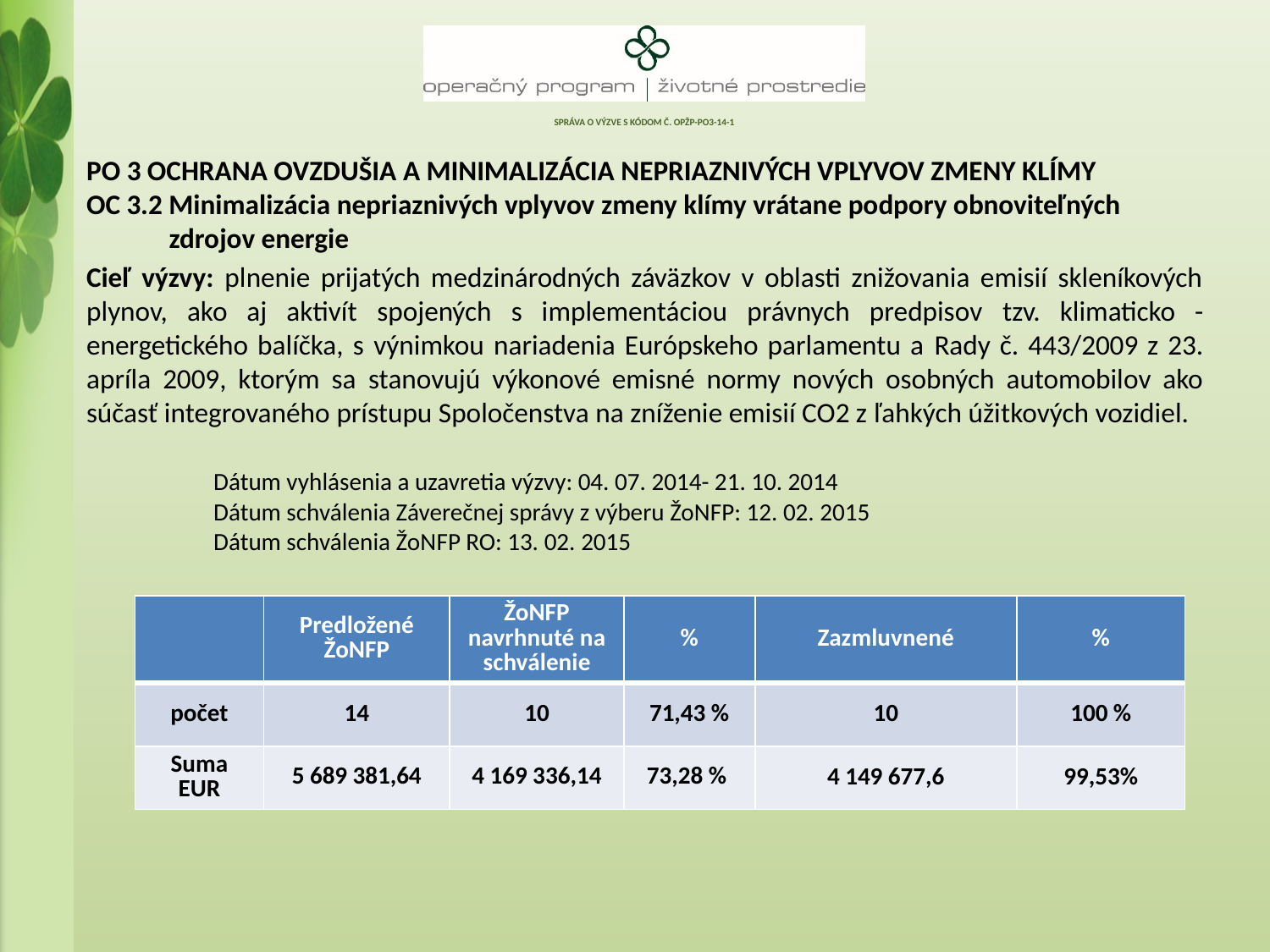

# Správa o výzve s kódom č. OPŽP-PO3-14-1
PO 3 OCHRANA OVZDUŠIA A MINIMALIZÁCIA NEPRIAZNIVÝCH VPLYVOV ZMENY KLÍMY
OC 3.2 Minimalizácia nepriaznivých vplyvov zmeny klímy vrátane podpory obnoviteľných
             zdrojov energie
Cieľ výzvy: plnenie prijatých medzinárodných záväzkov v oblasti znižovania emisií skleníkových plynov, ako aj aktivít spojených s implementáciou právnych predpisov tzv. klimaticko - energetického balíčka, s výnimkou nariadenia Európskeho parlamentu a Rady č. 443/2009 z 23. apríla 2009, ktorým sa stanovujú výkonové emisné normy nových osobných automobilov ako súčasť integrovaného prístupu Spoločenstva na zníženie emisií CO2 z ľahkých úžitkových vozidiel.

	Dátum vyhlásenia a uzavretia výzvy: 04. 07. 2014- 21. 10. 2014
	Dátum schválenia Záverečnej správy z výberu ŽoNFP: 12. 02. 2015
	Dátum schválenia ŽoNFP RO: 13. 02. 2015

|  | Predložené ŽoNFP | ŽoNFP navrhnuté na schválenie | % | Zazmluvnené | % |
| --- | --- | --- | --- | --- | --- |
| počet | 14 | 10 | 71,43 % | 10 | 100 % |
| Suma EUR | 5 689 381,64 | 4 169 336,14 | 73,28 % | 4 149 677,6 | 99,53% |